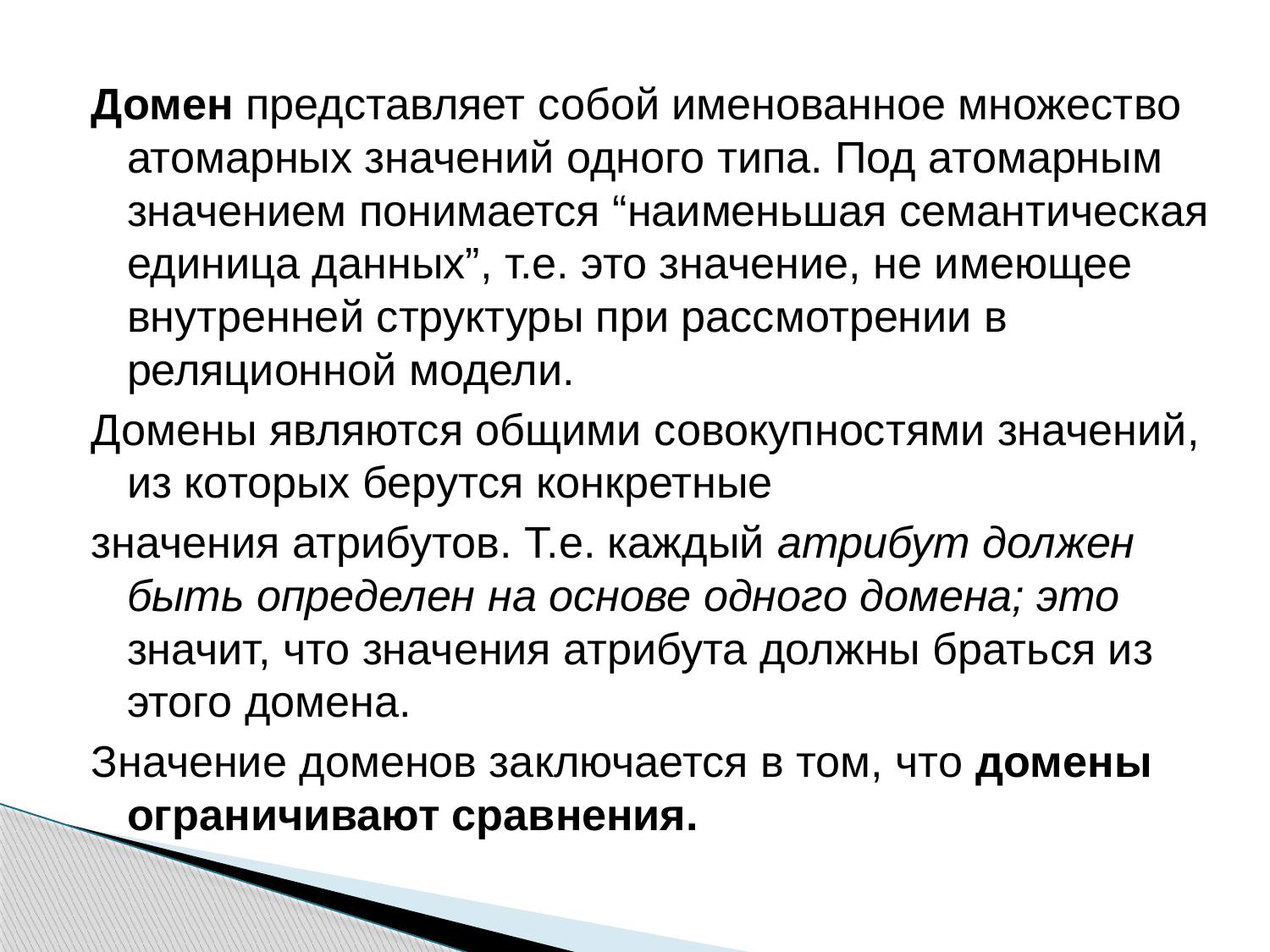

Домен представляет собой именованное множество атомарных значений одного типа. Под атомарным значением понимается “наименьшая семантическая единица данных”, т.е. это значение, не имеющее внутренней структуры при рассмотрении в реляционной модели.
Домены являются общими совокупностями значений, из которых берутся конкретные
значения атрибутов. Т.е. каждый атрибут должен быть определен на основе одного домена; это значит, что значения атрибута должны браться из этого домена.
Значение доменов заключается в том, что домены ограничивают сравнения.